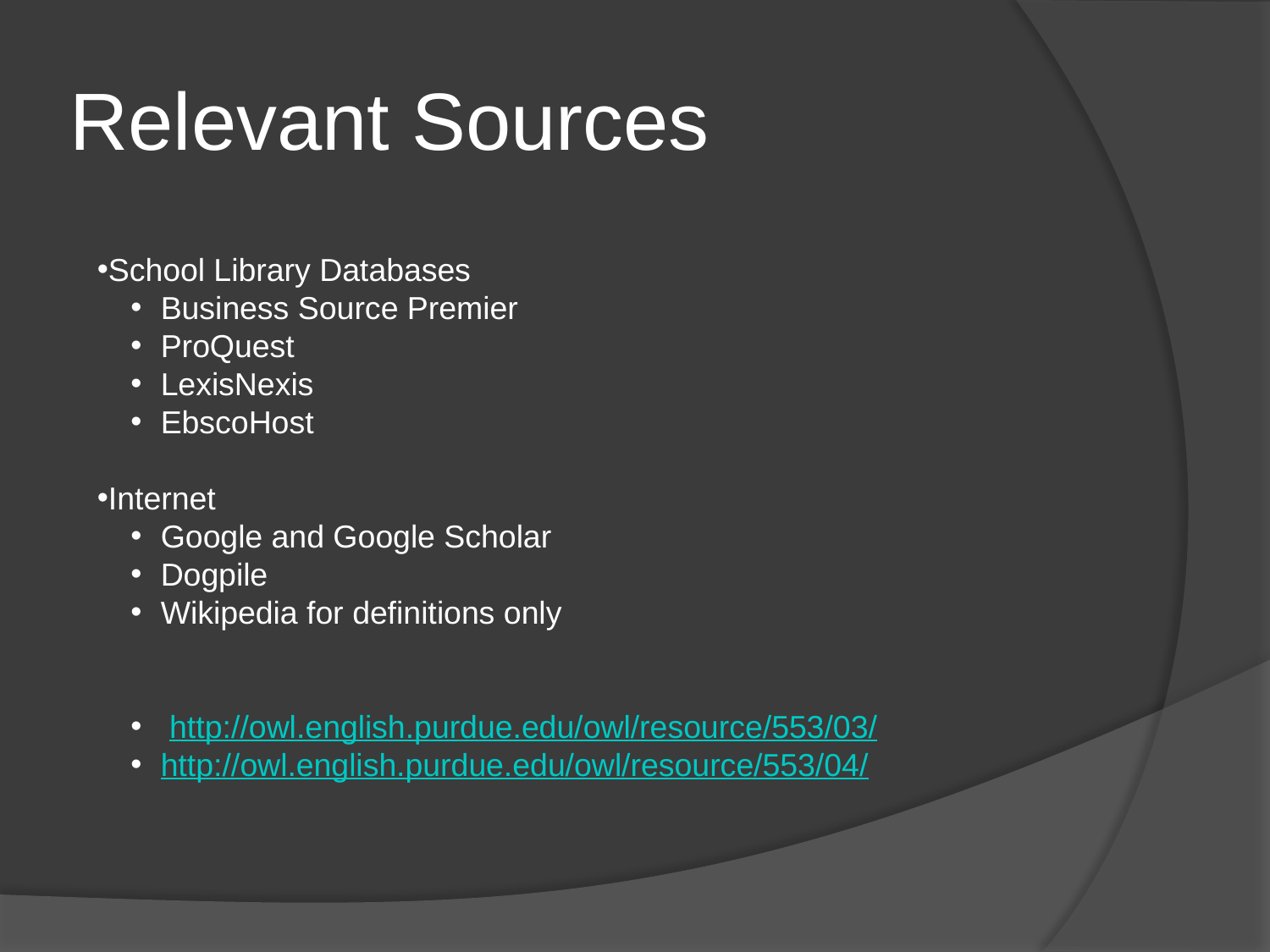

# Relevant Sources
School Library Databases
Business Source Premier
ProQuest
LexisNexis
EbscoHost
Internet
Google and Google Scholar
Dogpile
Wikipedia for definitions only

 http://owl.english.purdue.edu/owl/resource/553/03/
http://owl.english.purdue.edu/owl/resource/553/04/